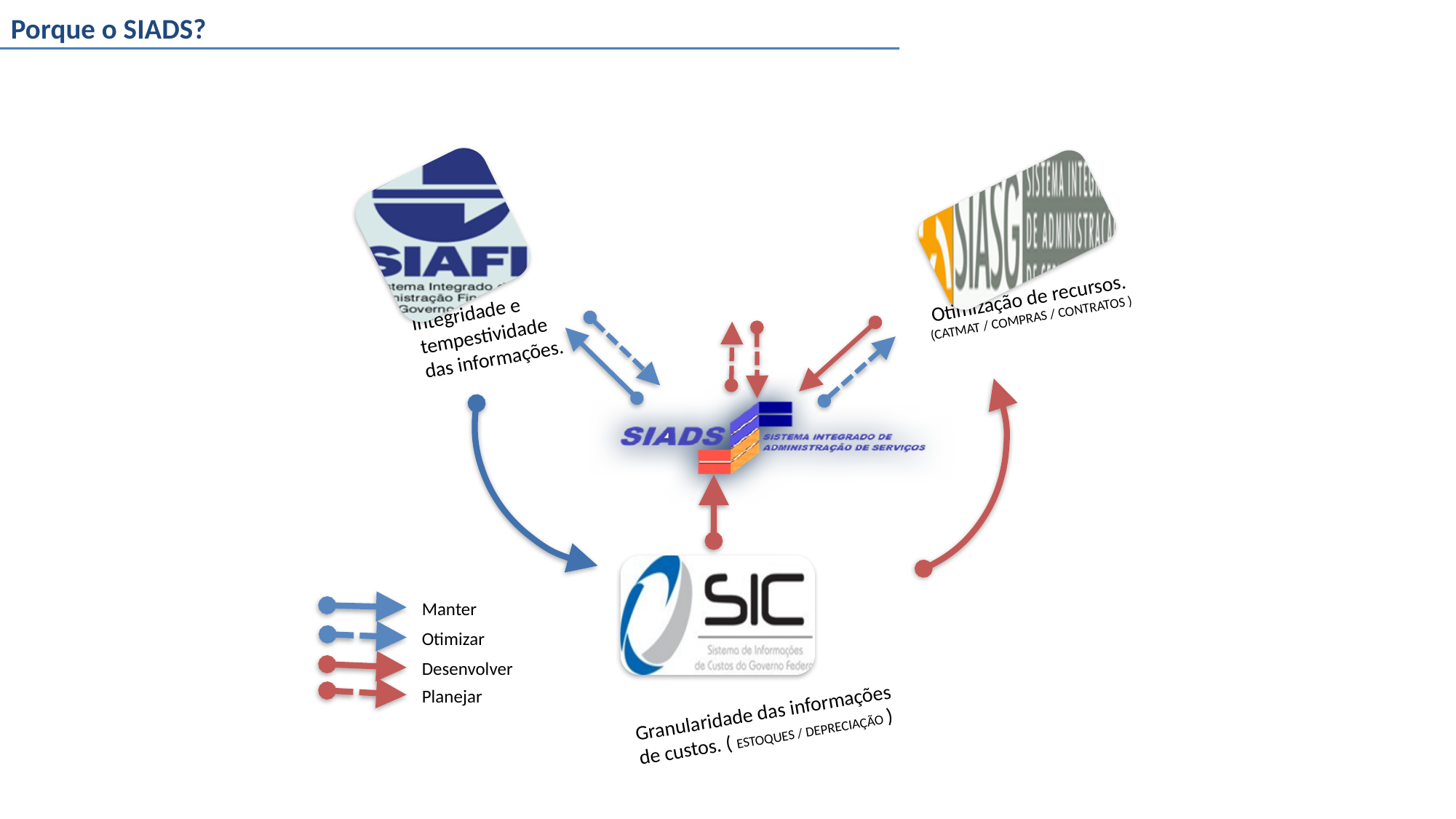

Porque o SIADS?

 Otimização de recursos.
(CATMAT / COMPRAS / CONTRATOS )
Integridade e
 tempestividade
 das informações.

 Manter

 Otimizar

 Desenvolver

 Planejar

Granularidade das informações de custos. ( ESTOQUES / DEPRECIAÇÃO )